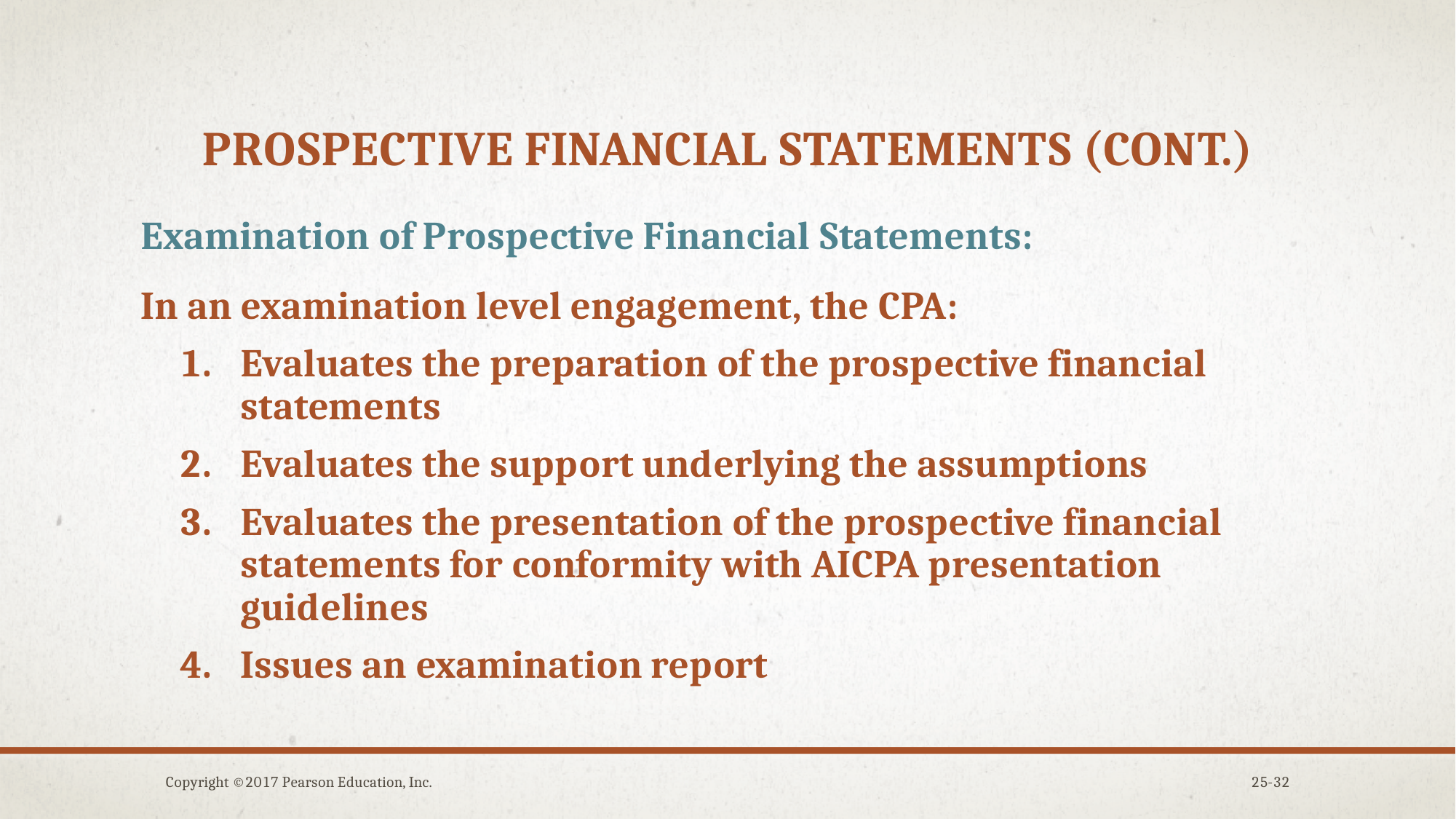

# Prospective financial statements (cont.)
Examination of Prospective Financial Statements:
In an examination level engagement, the CPA:
Evaluates the preparation of the prospective financial statements
Evaluates the support underlying the assumptions
Evaluates the presentation of the prospective financial statements for conformity with AICPA presentation guidelines
Issues an examination report
Copyright ©2017 Pearson Education, Inc.
25-32